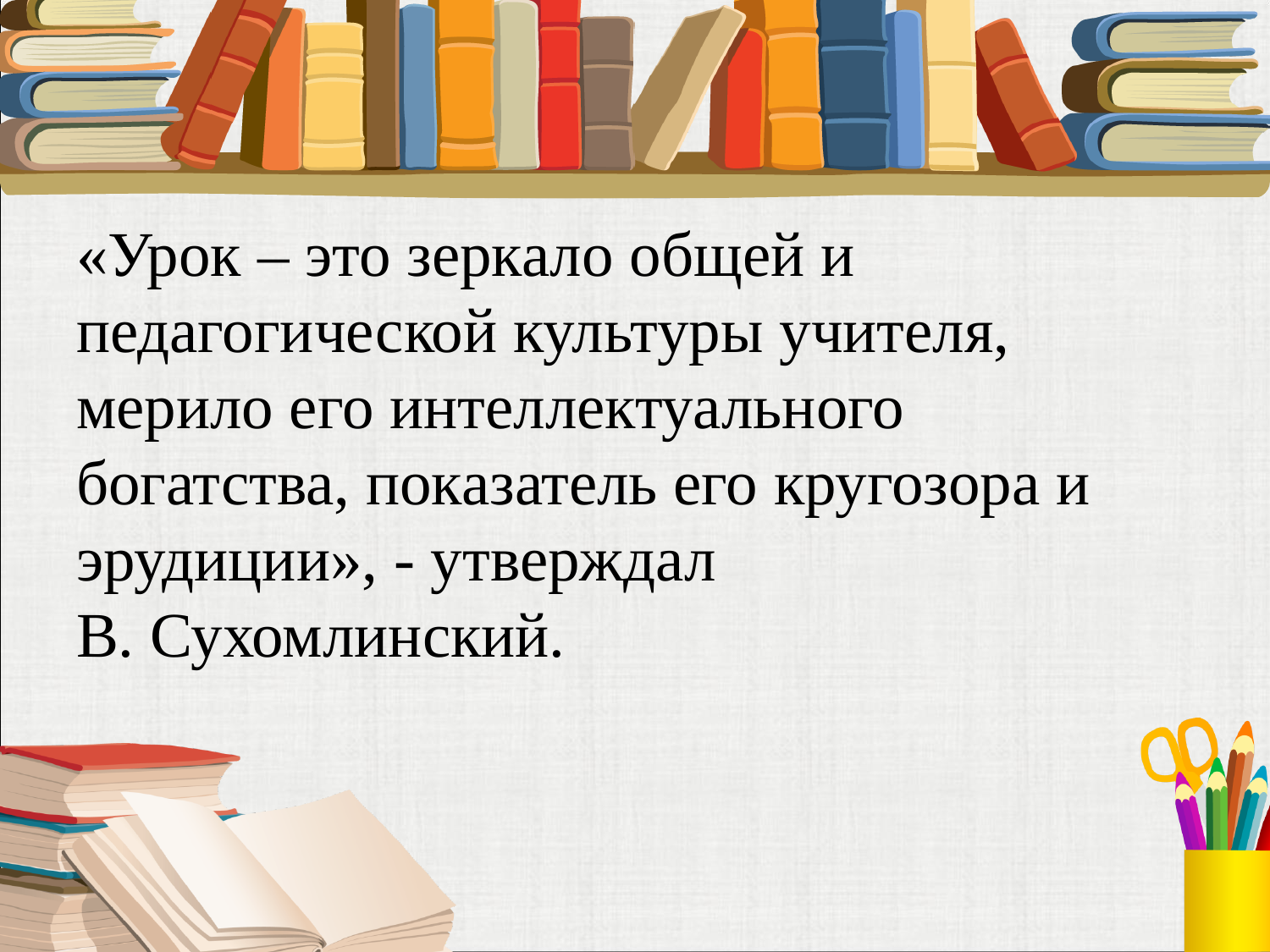

«Урок – это зеркало общей и педагогической культуры учителя, мерило его интеллектуального богатства, показатель его кругозора и эрудиции», - утверждал В. Сухомлинский.